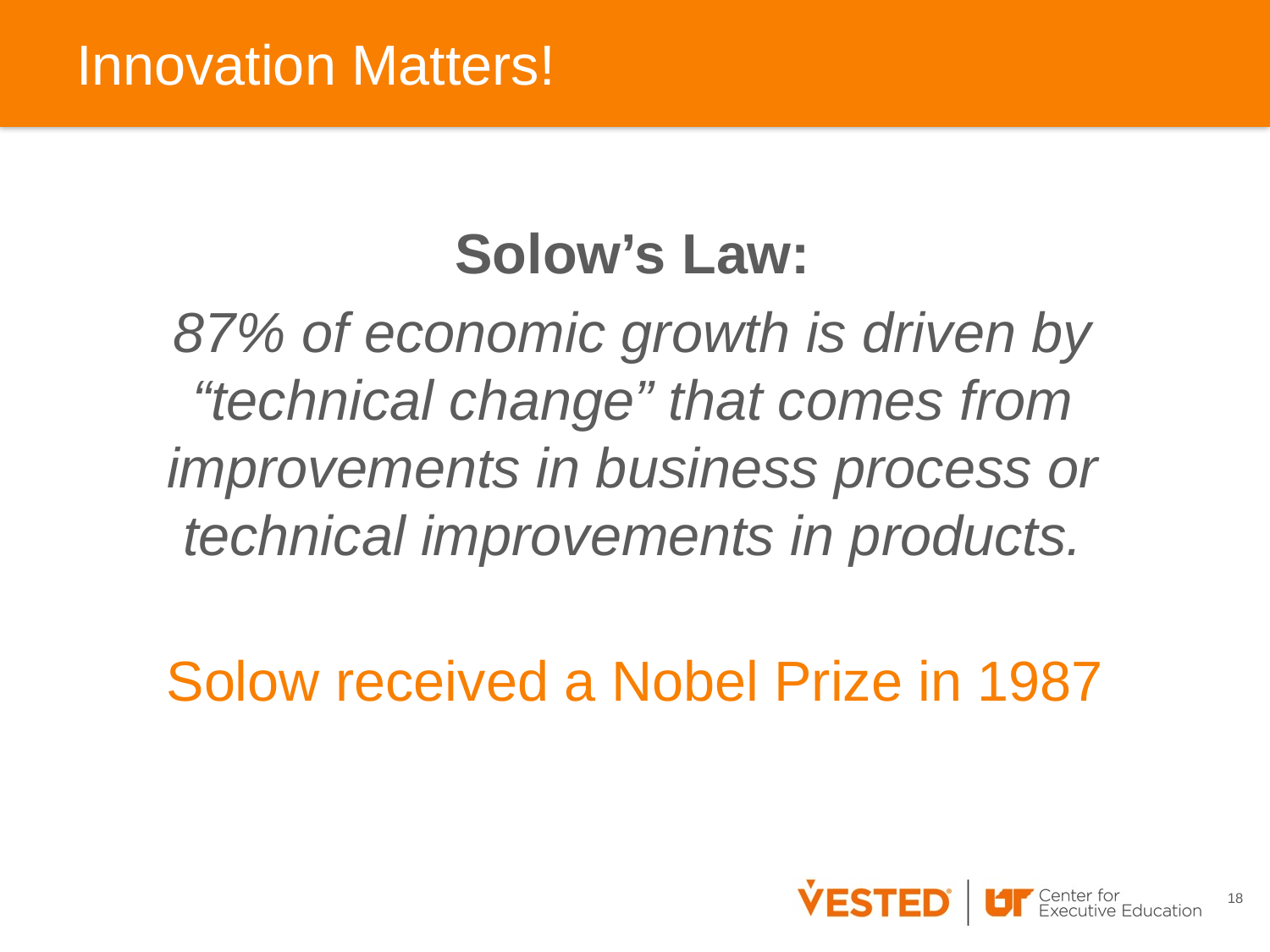

# Innovation Matters!
Solow’s Law:
87% of economic growth is driven by “technical change” that comes from improvements in business process or technical improvements in products.
Solow received a Nobel Prize in 1987
18